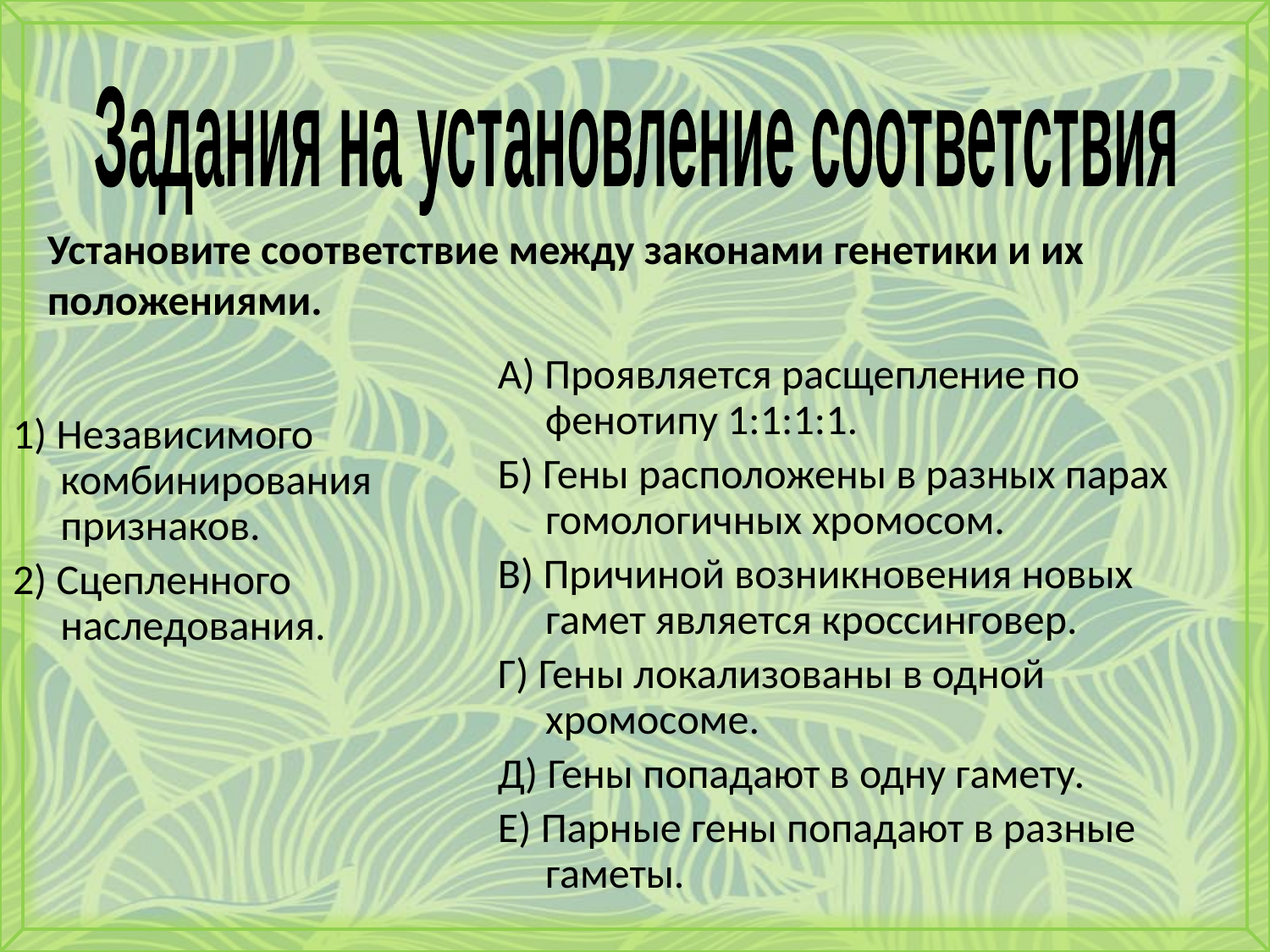

Задания на установление соответствия
Установите соответствие между законами генетики и их положениями.
А) Проявляется расщепление по фенотипу 1:1:1:1.
Б) Гены расположены в разных парах гомологичных хромосом.
В) Причиной возникновения новых гамет является кроссинговер.
Г) Гены локализованы в одной хромосоме.
Д) Гены попадают в одну гамету.
Е) Парные гены попадают в разные гаметы.
1) Независимого комбинирования признаков.
2) Сцепленного наследования.